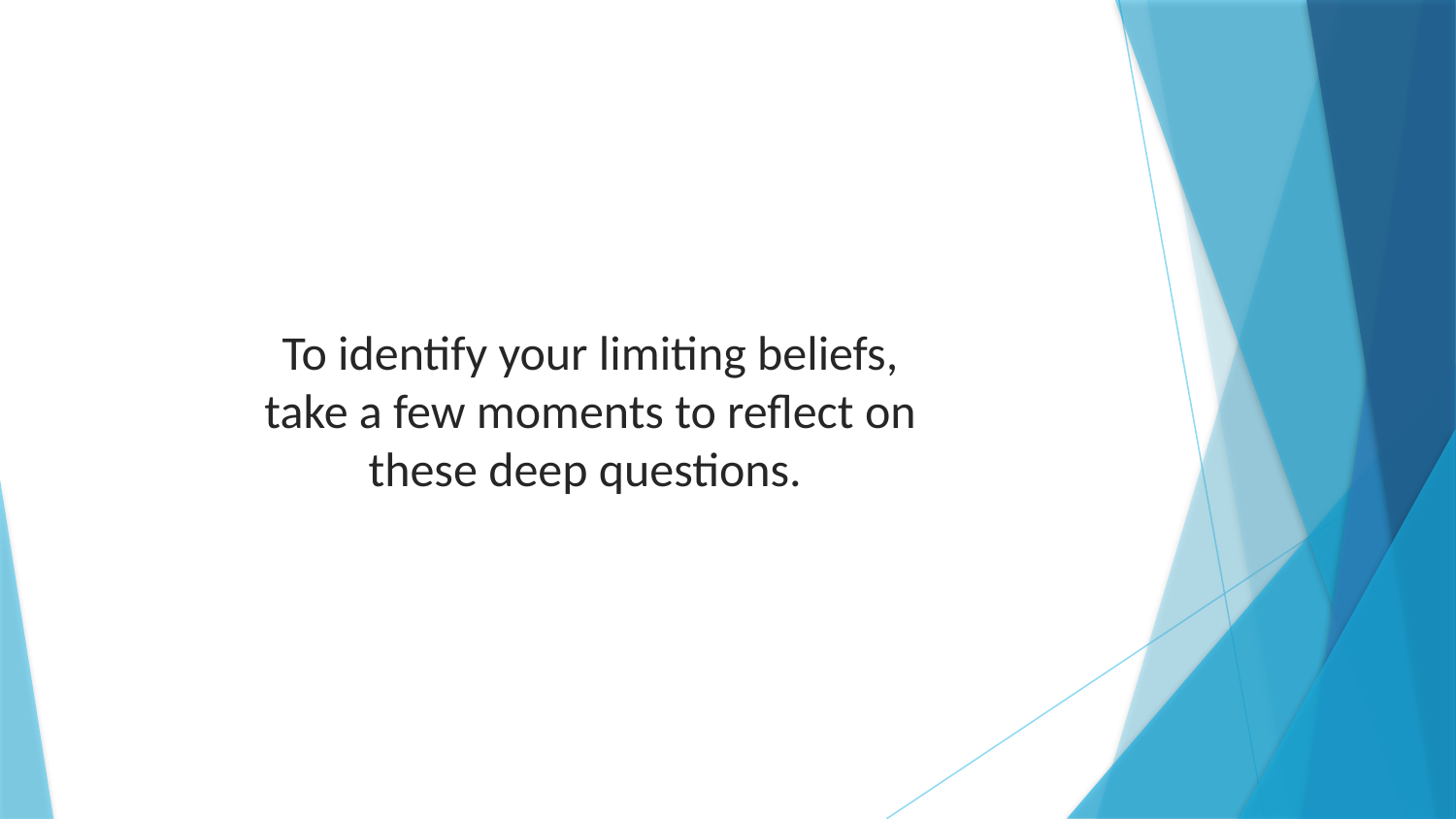

To identify your limiting beliefs, take a few moments to reflect on these deep questions.